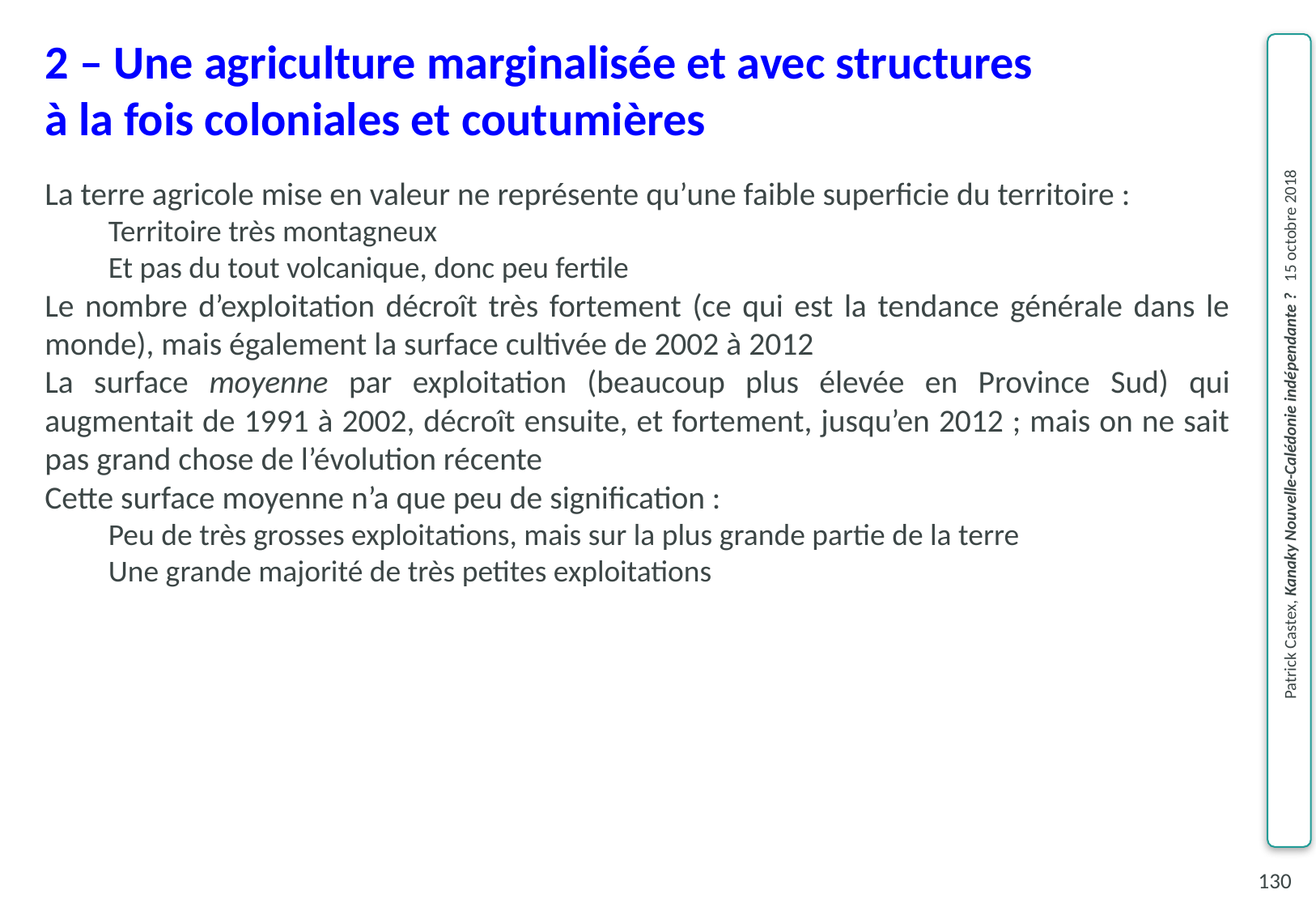

2 – Une agriculture marginalisée et avec structures
à la fois coloniales et coutumières

La terre agricole mise en valeur ne représente qu’une faible superficie du territoire :
Territoire très montagneux
Et pas du tout volcanique, donc peu fertile
Le nombre d’exploitation décroît très fortement (ce qui est la tendance générale dans le monde), mais également la surface cultivée de 2002 à 2012
La surface moyenne par exploitation (beaucoup plus élevée en Province Sud) qui augmentait de 1991 à 2002, décroît ensuite, et fortement, jusqu’en 2012 ; mais on ne sait pas grand chose de l’évolution récente
Cette surface moyenne n’a que peu de signification :
Peu de très grosses exploitations, mais sur la plus grande partie de la terre
Une grande majorité de très petites exploitations